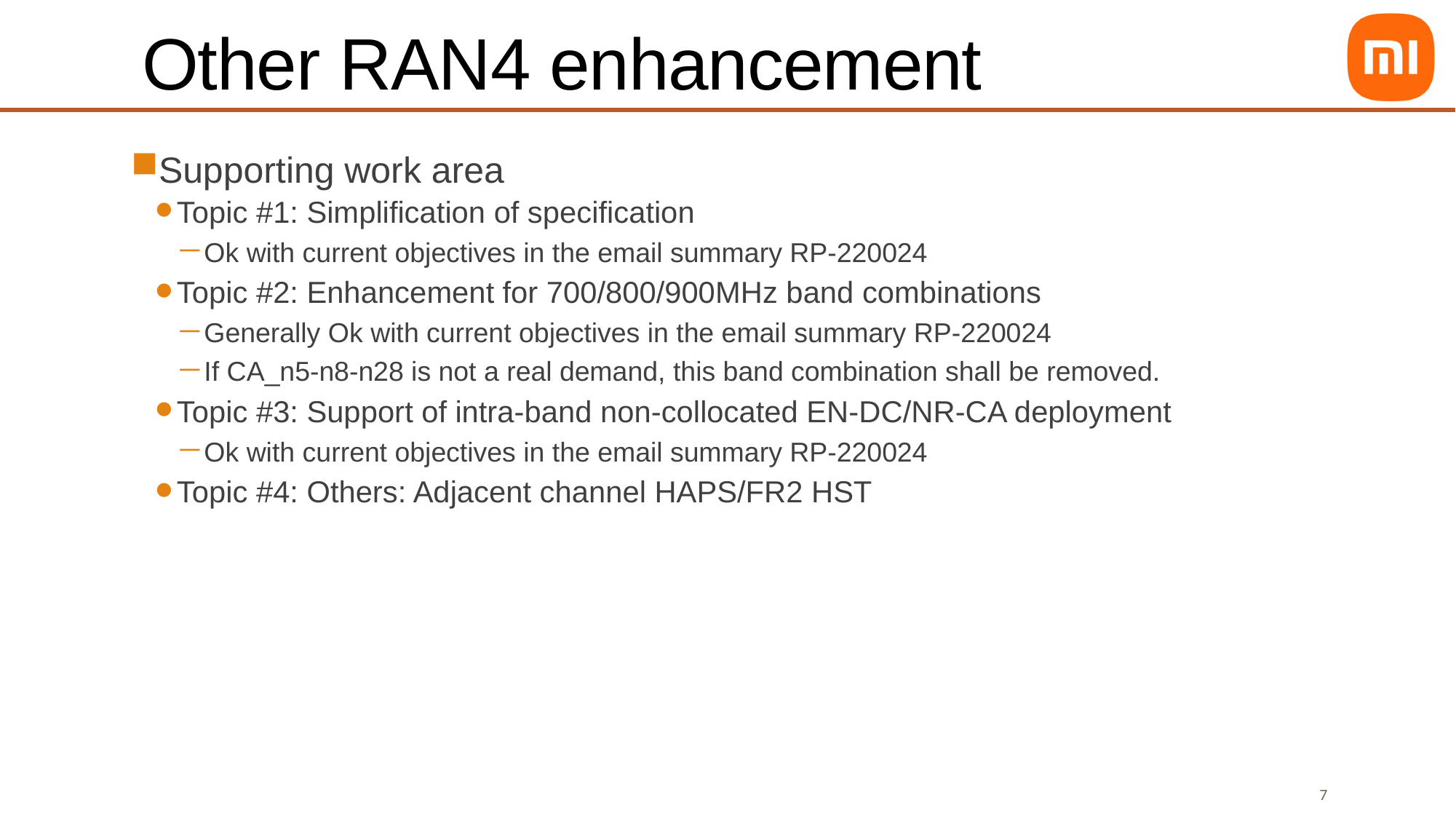

# Other RAN4 enhancement
Supporting work area
Topic #1: Simplification of specification
Ok with current objectives in the email summary RP-220024
Topic #2: Enhancement for 700/800/900MHz band combinations
Generally Ok with current objectives in the email summary RP-220024
If CA_n5-n8-n28 is not a real demand, this band combination shall be removed.
Topic #3: Support of intra-band non-collocated EN-DC/NR-CA deployment
Ok with current objectives in the email summary RP-220024
Topic #4: Others: Adjacent channel HAPS/FR2 HST